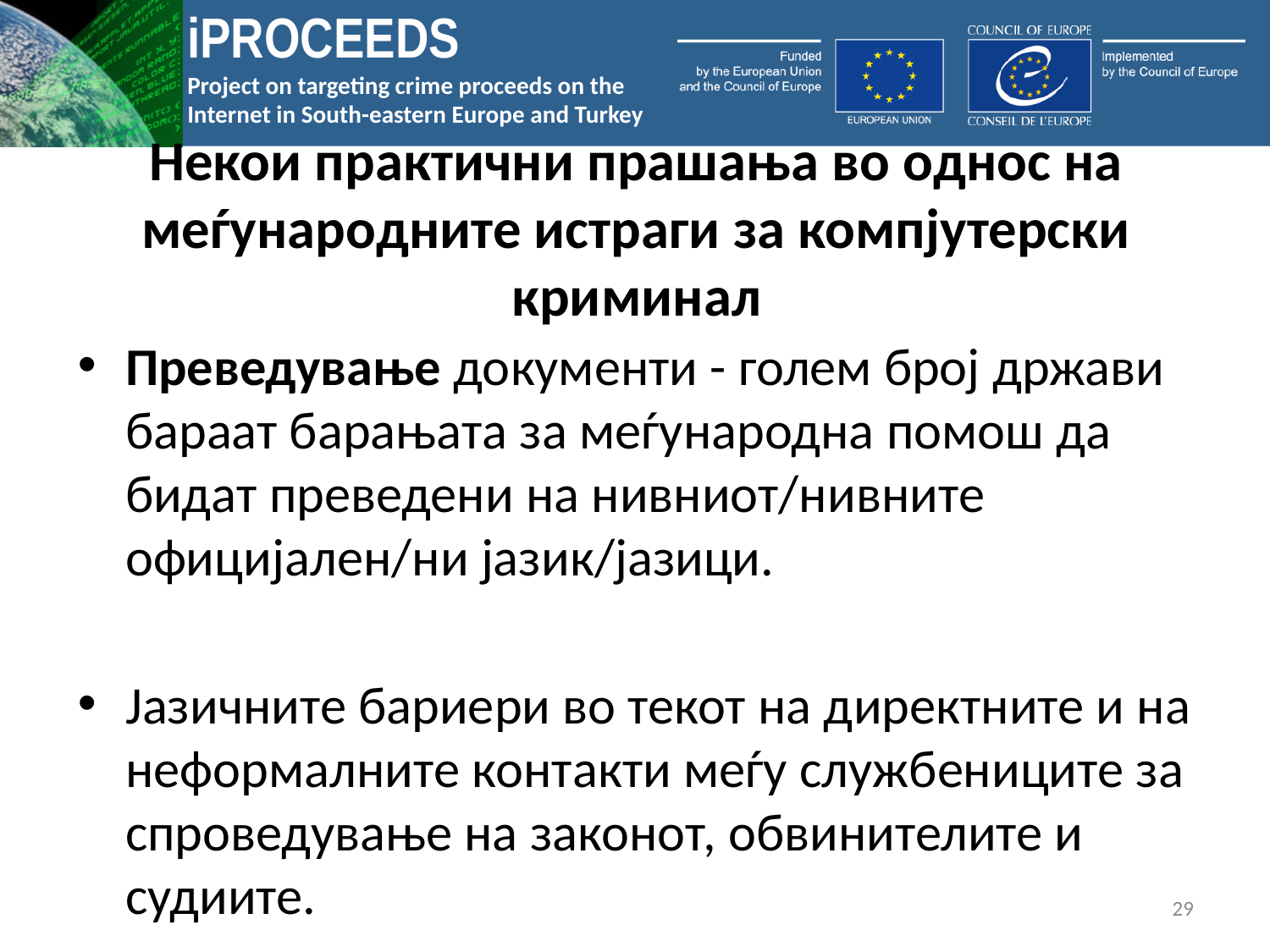

# Некои практични прашања во однос на меѓународните истраги за компјутерски криминал
Преведување документи - голем број држави бараат барањата за меѓународна помош да бидат преведени на нивниот/нивните официјален/ни јазик/јазици.

Јазичните бариери во текот на директните и на неформалните контакти меѓу службениците за спроведување на законот, обвинителите и судиите.
29